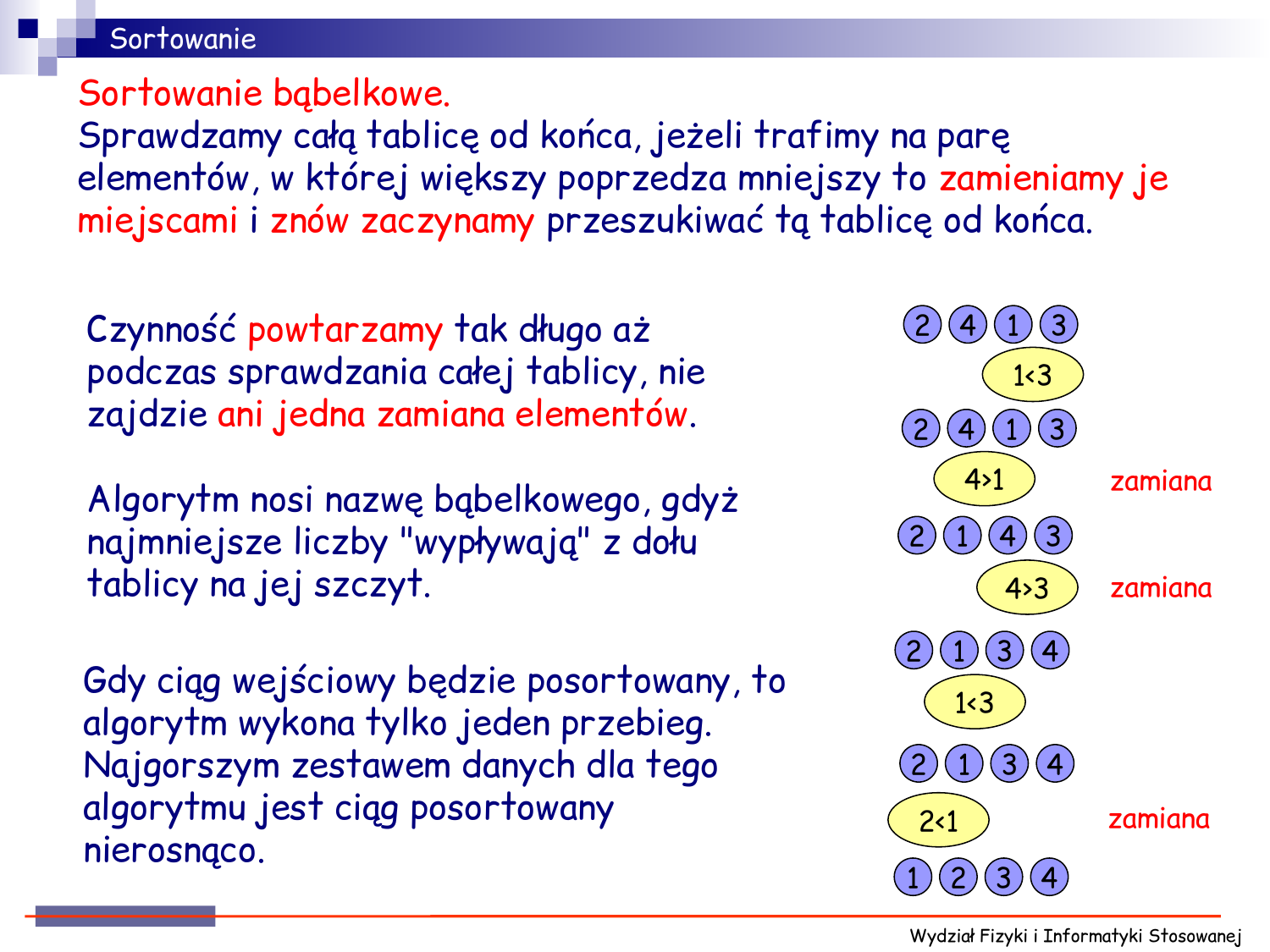

Sortowanie
Sortowanie bąbelkowe.
Sprawdzamy całą tablicę od końca, jeżeli trafimy na parę elementów, w której większy poprzedza mniejszy to zamieniamy je miejscami i znów zaczynamy przeszukiwać tą tablicę od końca.
Czynność powtarzamy tak długo aż podczas sprawdzania całej tablicy, nie zajdzie ani jedna zamiana elementów.

Algorytm nosi nazwę bąbelkowego, gdyż najmniejsze liczby "wypływają" z dołu tablicy na jej szczyt.
2
4
1
3
1<3
2
4
1
3
4>1
zamiana
2
1
4
3
4>3
zamiana
2
1
3
4
Gdy ciąg wejściowy będzie posortowany, to algorytm wykona tylko jeden przebieg.
Najgorszym zestawem danych dla tego algorytmu jest ciąg posortowany nierosnąco.
1<3
2
1
3
4
2<1
zamiana
1
2
3
4

Wydział Fizyki i Informatyki Stosowanej